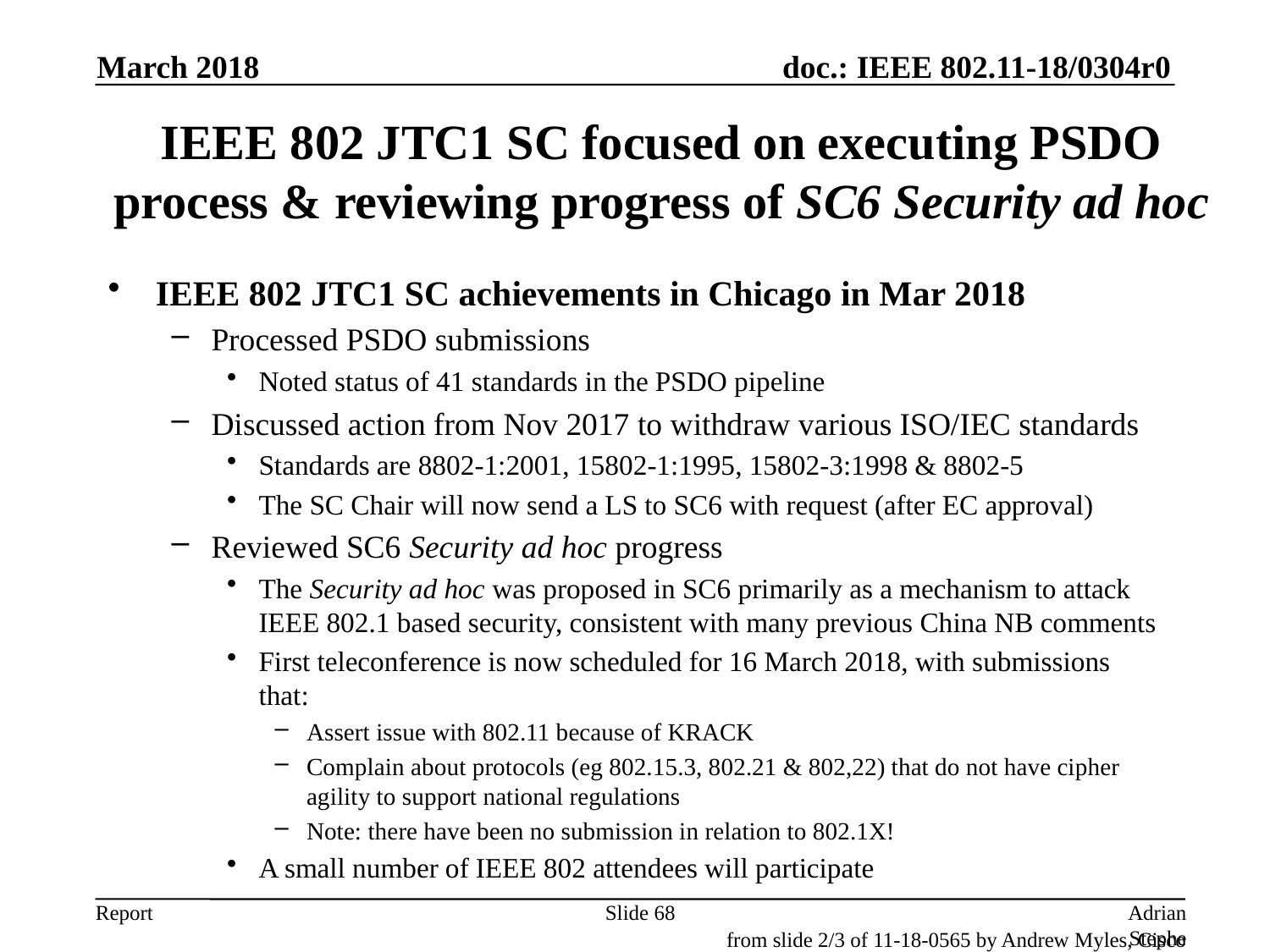

March 2018
# IEEE 802 JTC1 SC focused on executing PSDO process & reviewing progress of SC6 Security ad hoc
IEEE 802 JTC1 SC achievements in Chicago in Mar 2018
Processed PSDO submissions
Noted status of 41 standards in the PSDO pipeline
Discussed action from Nov 2017 to withdraw various ISO/IEC standards
Standards are 8802-1:2001, 15802-1:1995, 15802-3:1998 & 8802-5
The SC Chair will now send a LS to SC6 with request (after EC approval)
Reviewed SC6 Security ad hoc progress
The Security ad hoc was proposed in SC6 primarily as a mechanism to attack IEEE 802.1 based security, consistent with many previous China NB comments
First teleconference is now scheduled for 16 March 2018, with submissions that:
Assert issue with 802.11 because of KRACK
Complain about protocols (eg 802.15.3, 802.21 & 802,22) that do not have cipher agility to support national regulations
Note: there have been no submission in relation to 802.1X!
A small number of IEEE 802 attendees will participate
Slide 68
Adrian Stephens, Intel Corporation
from slide 2/3 of 11-18-0565 by Andrew Myles, Cisco